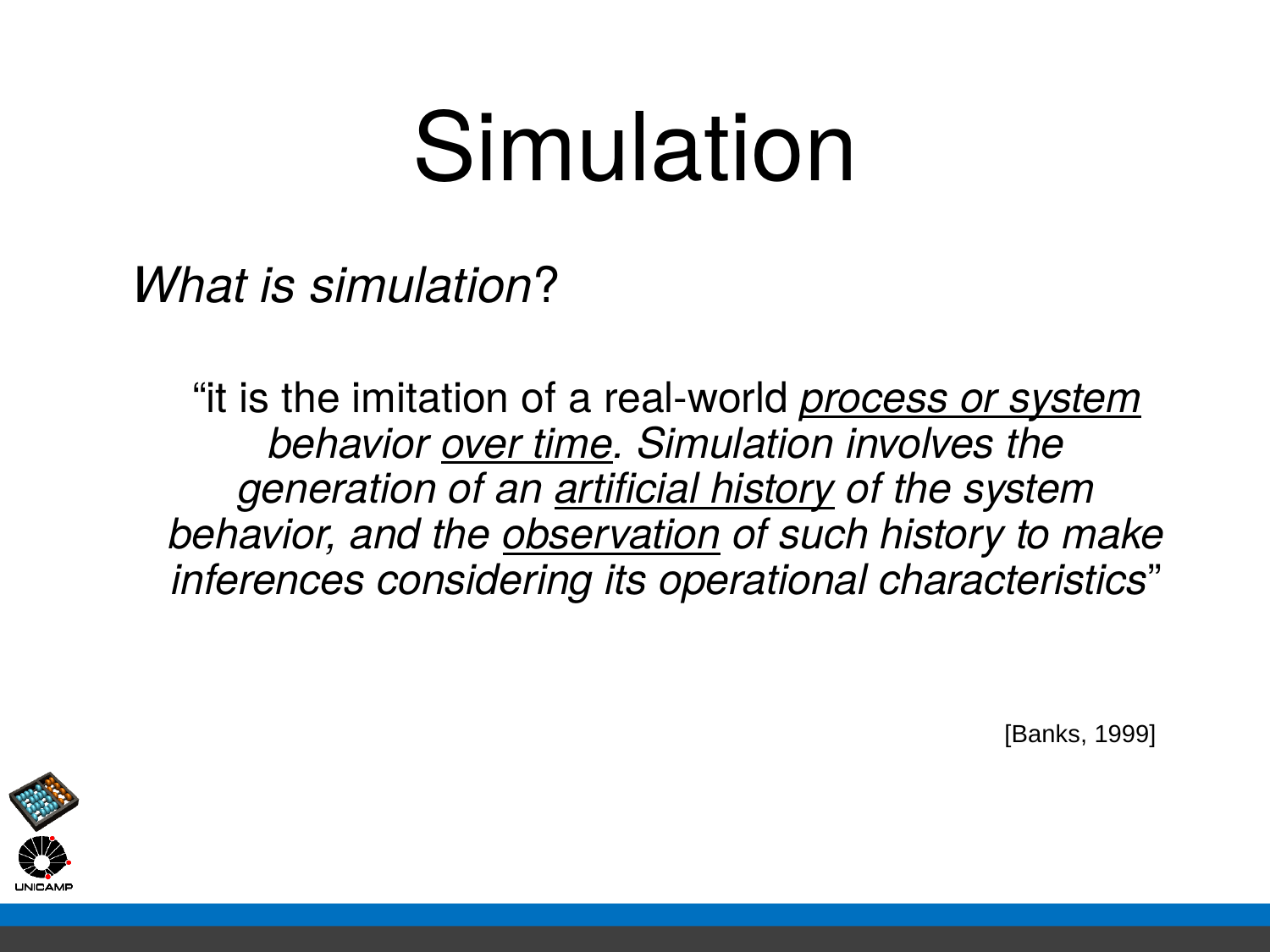

# Simulation
What is simulation?

“it is the imitation of a real-world process or system behavior over time. Simulation involves the generation of an artificial history of the system behavior, and the observation of such history to make inferences considering its operational characteristics”

[Banks, 1999]